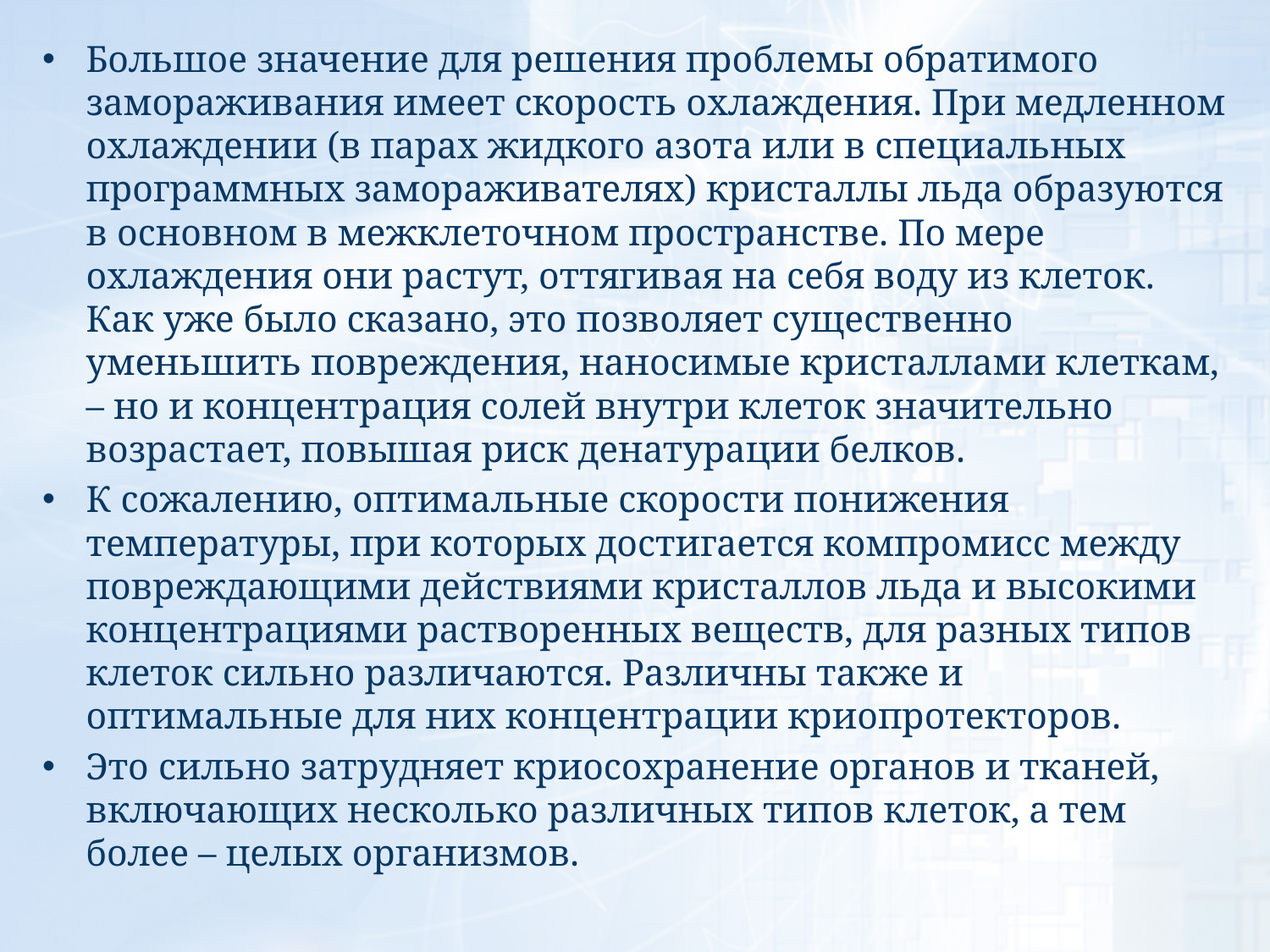

Большое значение для решения проблемы обратимого замораживания имеет скорость охлаждения. При медленном охлаждении (в парах жидкого азота или в специальных программных замораживателях) кристаллы льда образуются в основном в межклеточном пространстве. По мере охлаждения они растут, оттягивая на себя воду из клеток. Как уже было сказано, это позволяет существенно уменьшить повреждения, наносимые кристаллами клеткам, – но и концентрация солей внутри клеток значительно возрастает, повышая риск денатурации белков.
К сожалению, оптимальные скорости понижения температуры, при которых достигается компромисс между повреждающими действиями кристаллов льда и высокими концентрациями растворенных веществ, для разных типов клеток сильно различаются. Различны также и оптимальные для них концентрации криопротекторов.
Это сильно затрудняет криосохранение органов и тканей, включающих несколько различных типов клеток, а тем более – целых организмов.